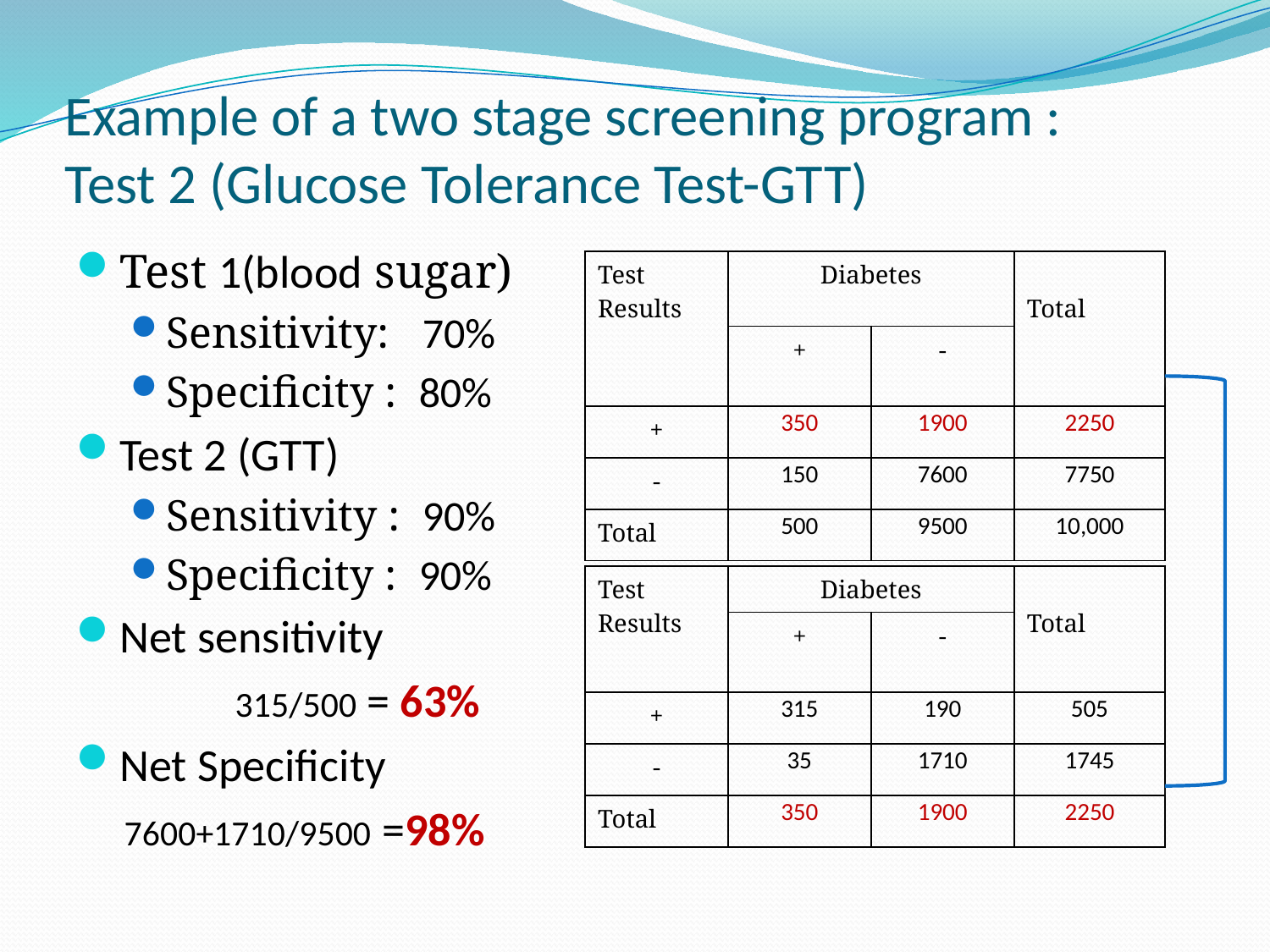

# Example of a two stage screening program : Test 2 (Glucose Tolerance Test-GTT)
Test 1(blood sugar)
Sensitivity:   70%
Specificity :  80%
Test 2 (GTT)
Sensitivity :  90%
Specificity :  90%
Net sensitivity
	    315/500 = 63%
Net Specificity
      7600+1710/9500 =98%

| Test Results | Diabetes |  | Total |
| --- | --- | --- | --- |
|  | + | - |  |
| + | 350 | 1900 | 2250 |
| - | 150 | 7600 | 7750 |
| Total | 500 | 9500 | 10,000 |

| Test Results | Diabetes |  | Total |
| --- | --- | --- | --- |
|  | + | - |  |
| + | 315 | 190 | 505 |
| - | 35 | 1710 | 1745 |
| Total | 350 | 1900 | 2250 |